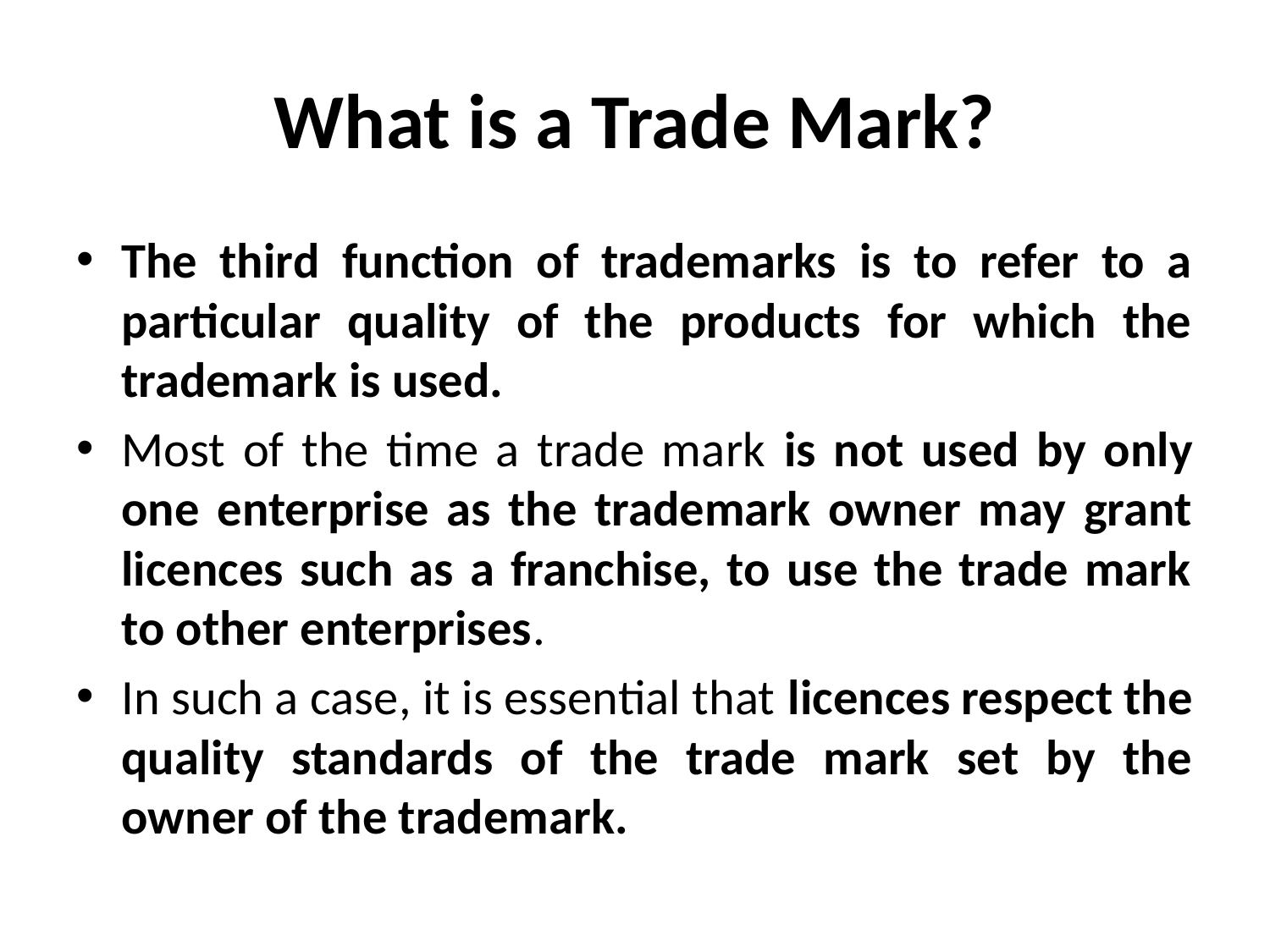

# What is a Trade Mark?
The third function of trademarks is to refer to a particular quality of the products for which the trademark is used.
Most of the time a trade mark is not used by only one enterprise as the trademark owner may grant licences such as a franchise, to use the trade mark to other enterprises.
In such a case, it is essential that licences respect the quality standards of the trade mark set by the owner of the trademark.